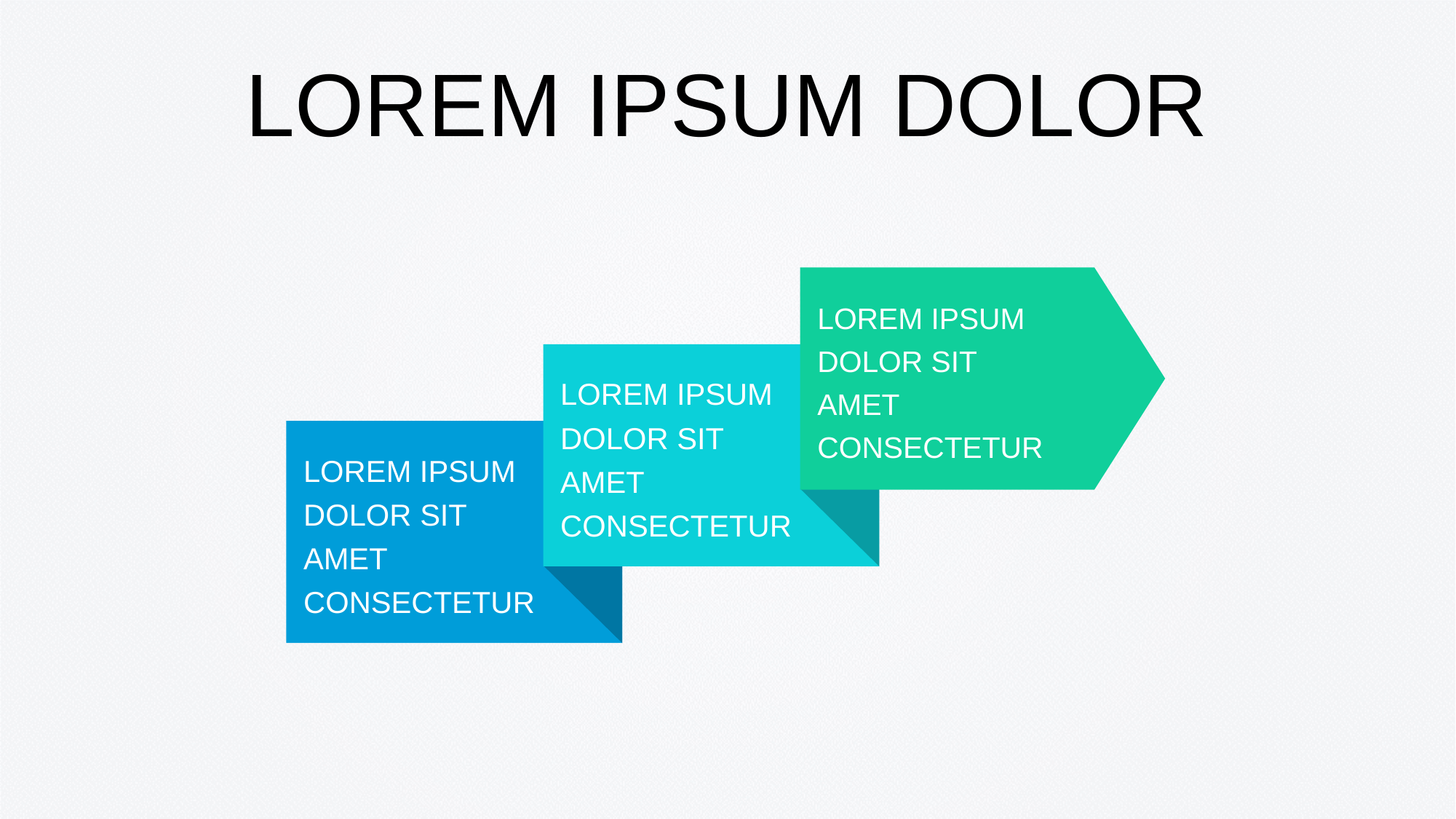

# LOREM IPSUM DOLOR
LOREM IPSUM DOLOR SIT AMET CONSECTETUR
LOREM IPSUM DOLOR SIT AMET CONSECTETUR
LOREM IPSUM DOLOR SIT AMET CONSECTETUR